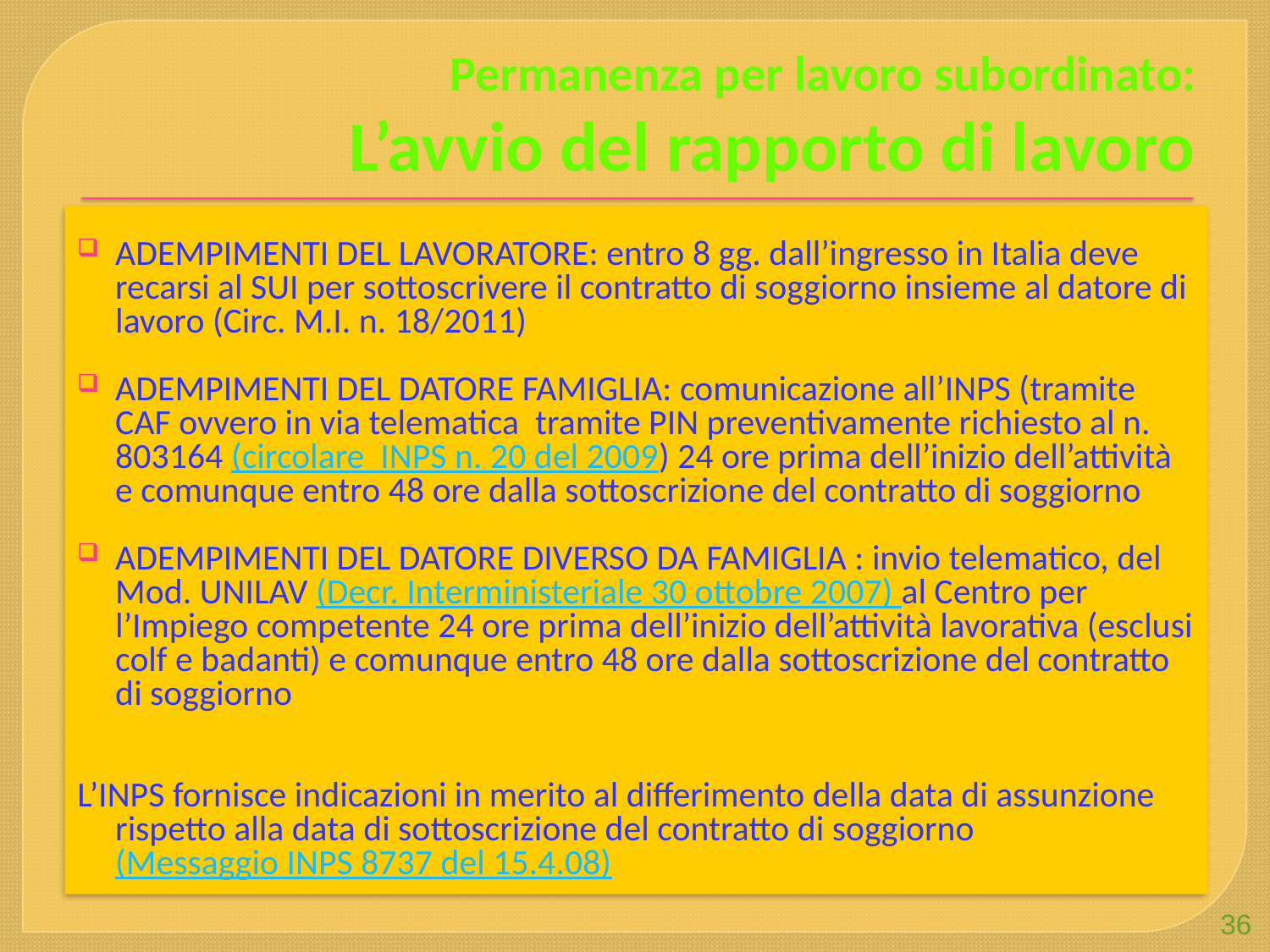

# Permanenza per lavoro subordinato: L’avvio del rapporto di lavoro

ADEMPIMENTI DEL LAVORATORE: entro 8 gg. dall’ingresso in Italia deve recarsi al SUI per sottoscrivere il contratto di soggiorno insieme al datore di lavoro (Circ. M.I. n. 18/2011)

ADEMPIMENTI DEL DATORE FAMIGLIA: comunicazione all’INPS (tramite CAF ovvero in via telematica  tramite PIN preventivamente richiesto al n. 803164 (circolare  INPS n. 20 del 2009) 24 ore prima dell’inizio dell’attività e comunque entro 48 ore dalla sottoscrizione del contratto di soggiorno

ADEMPIMENTI DEL DATORE DIVERSO DA FAMIGLIA : invio telematico, del Mod. UNILAV (Decr. Interministeriale 30 ottobre 2007) al Centro per l’Impiego competente 24 ore prima dell’inizio dell’attività lavorativa (esclusi colf e badanti) e comunque entro 48 ore dalla sottoscrizione del contratto di soggiorno

L’INPS fornisce indicazioni in merito al differimento della data di assunzione rispetto alla data di sottoscrizione del contratto di soggiorno (Messaggio INPS 8737 del 15.4.08)
36